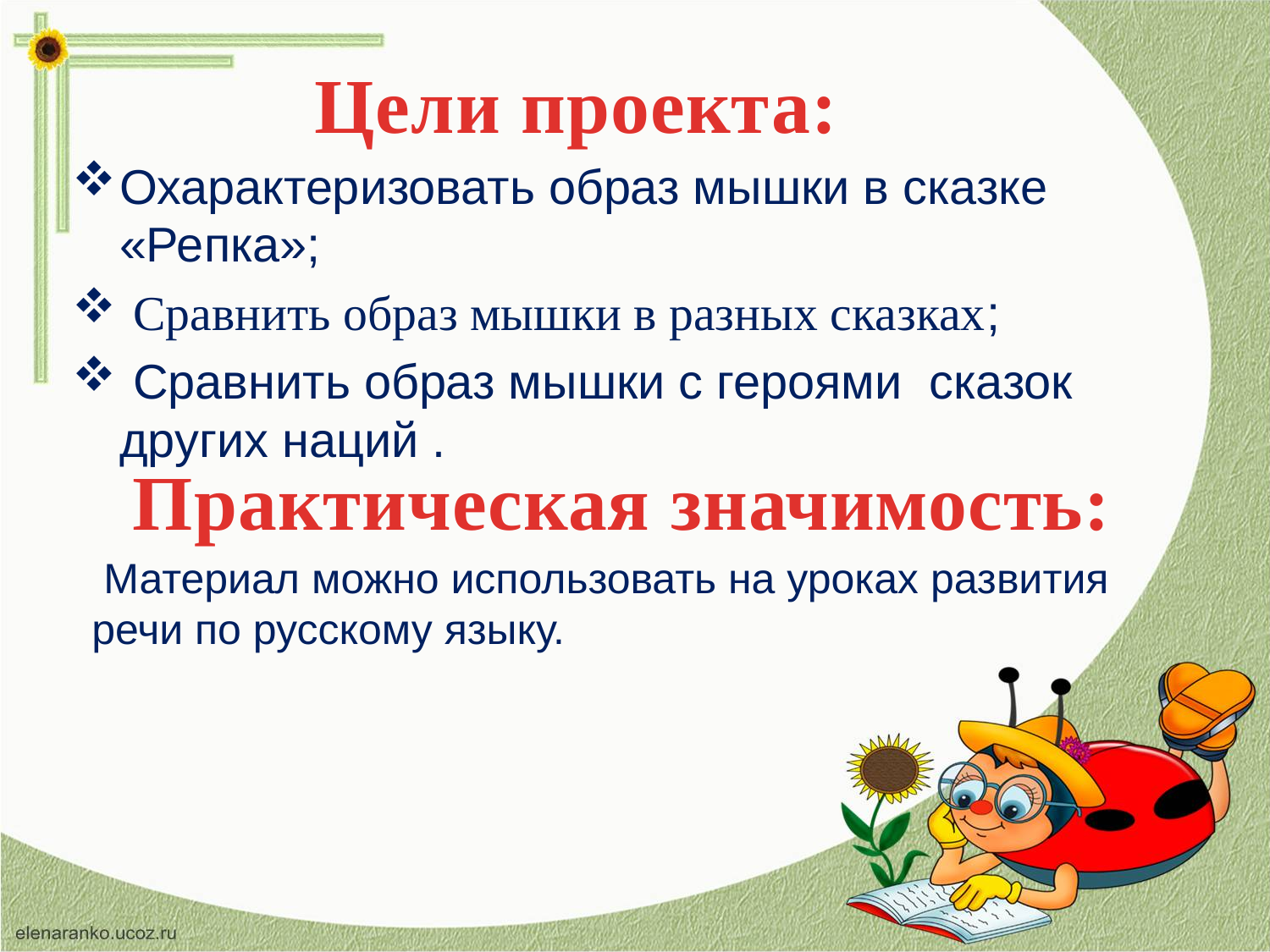

Цели проекта:
Охарактеризовать образ мышки в сказке «Репка»;
 Сравнить образ мышки в разных сказках;
 Сравнить образ мышки с героями  сказок других наций .

Практическая значимость:
 Материал можно использовать на уроках развития речи по русскому языку.